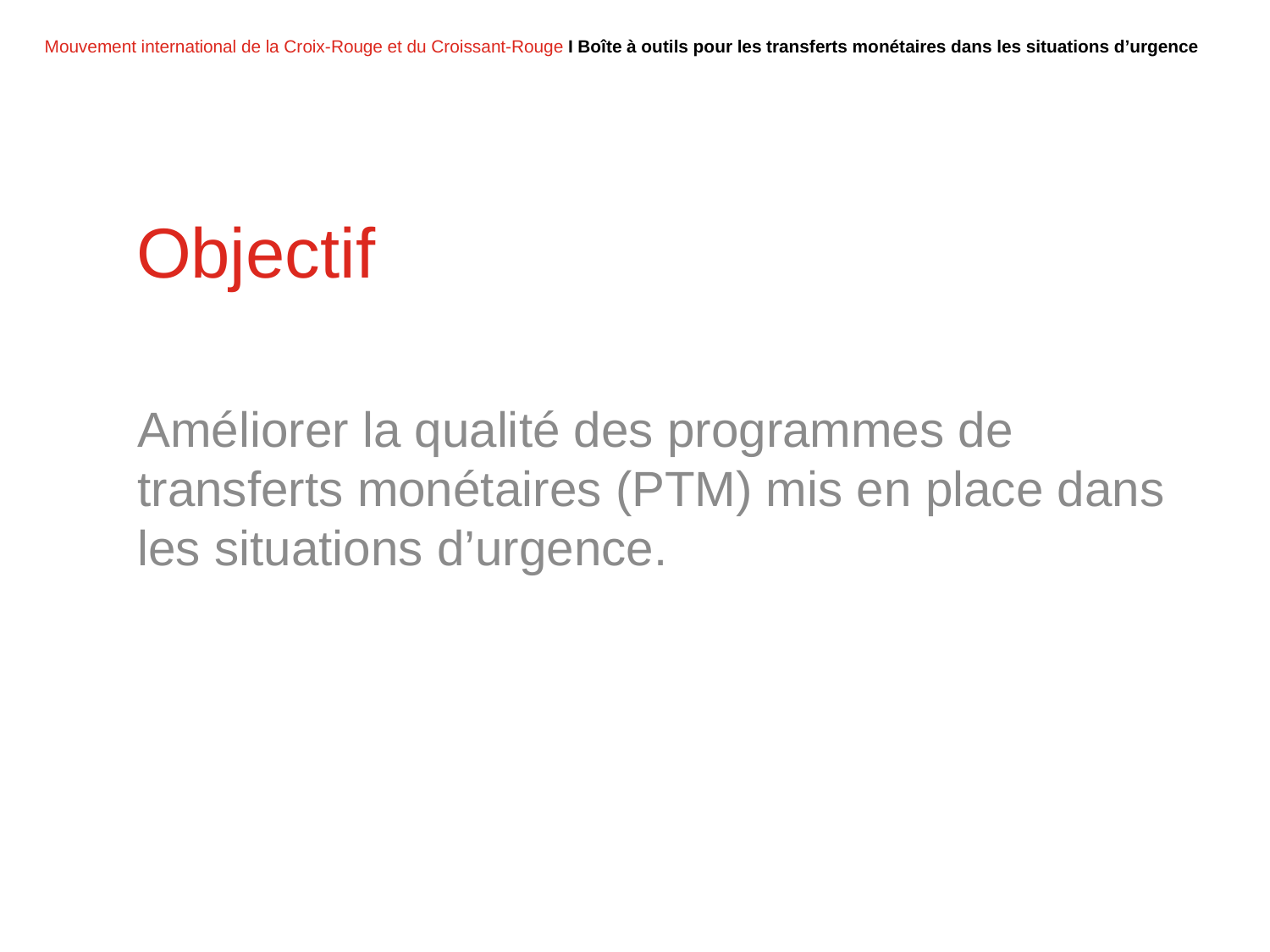

# Objectif
Améliorer la qualité des programmes de transferts monétaires (PTM) mis en place dans les situations d’urgence.